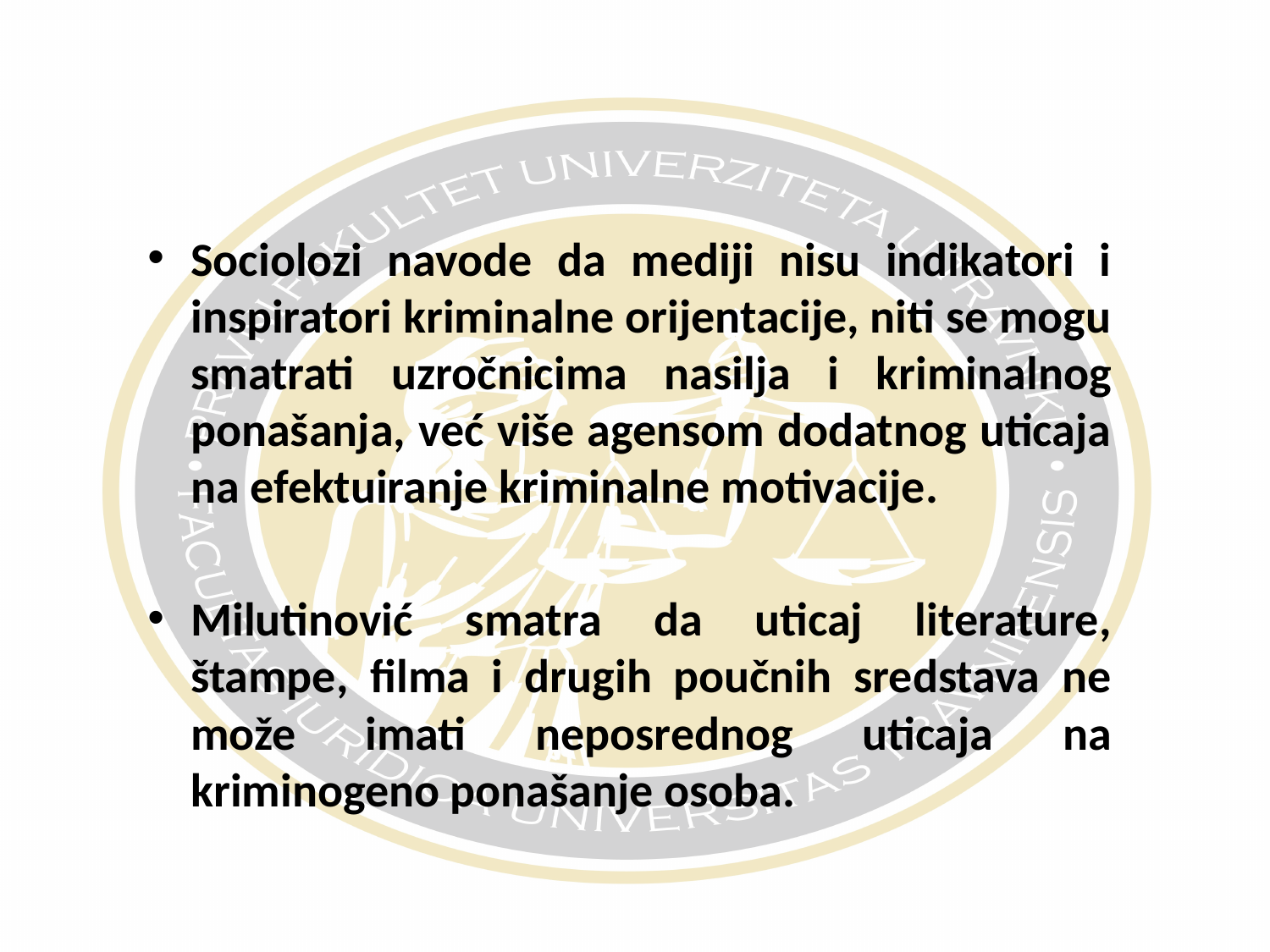

#
Sociolozi navode da mediji nisu indikatori i inspiratori kriminalne orijentacije, niti se mogu smatrati uzročnicima nasilja i kriminalnog ponašanja, već više agensom dodatnog uticaja na efektuiranje kriminalne motivacije.

Milutinović smatra da uticaj literature, štampe, filma i drugih poučnih sredstava ne može imati neposrednog uticaja na kriminogeno ponašanje osoba.